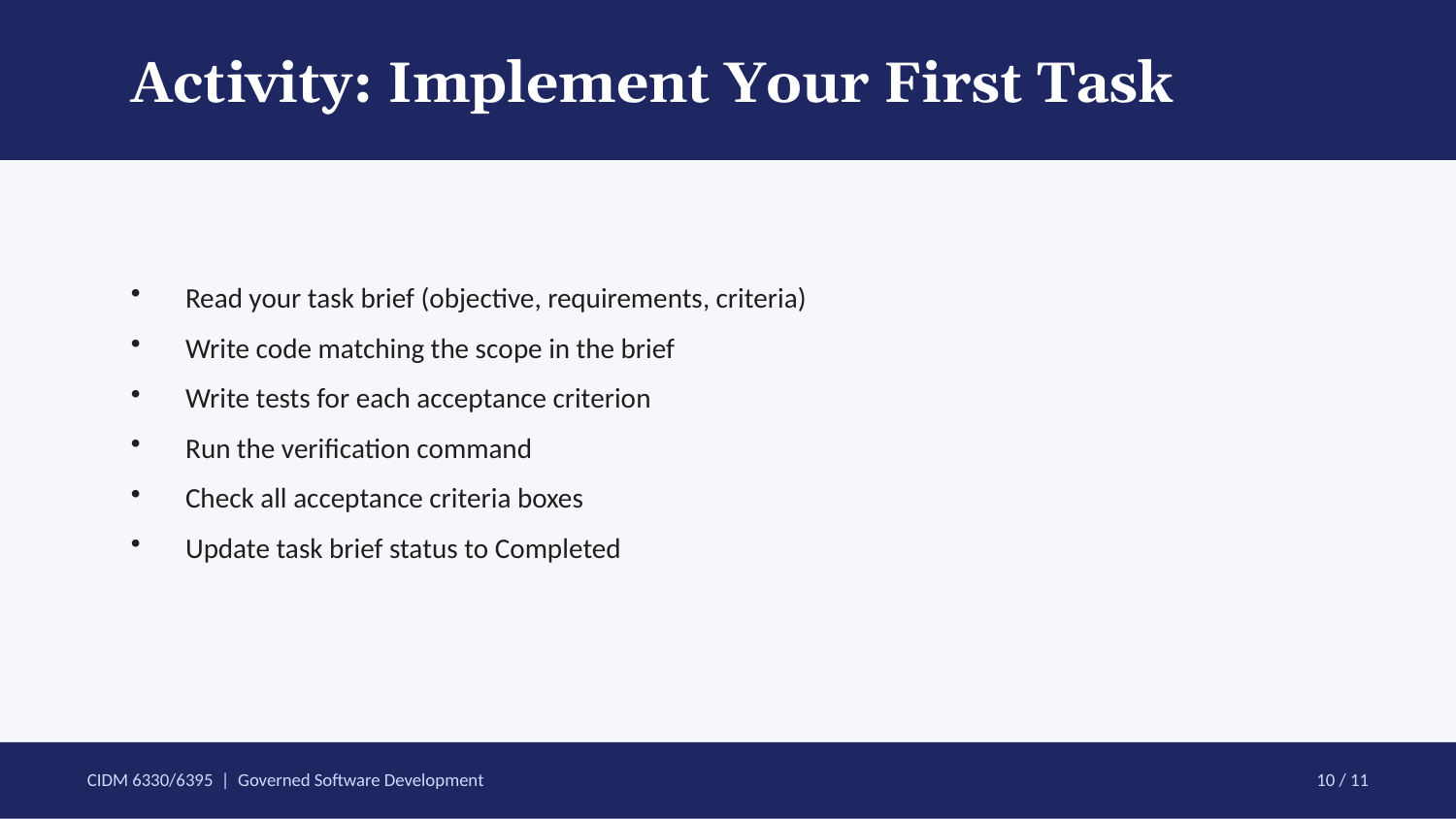

Activity: Implement Your First Task
Read your task brief (objective, requirements, criteria)
Write code matching the scope in the brief
Write tests for each acceptance criterion
Run the verification command
Check all acceptance criteria boxes
Update task brief status to Completed

CIDM 6330/6395  |  Governed Software Development
10 / 11